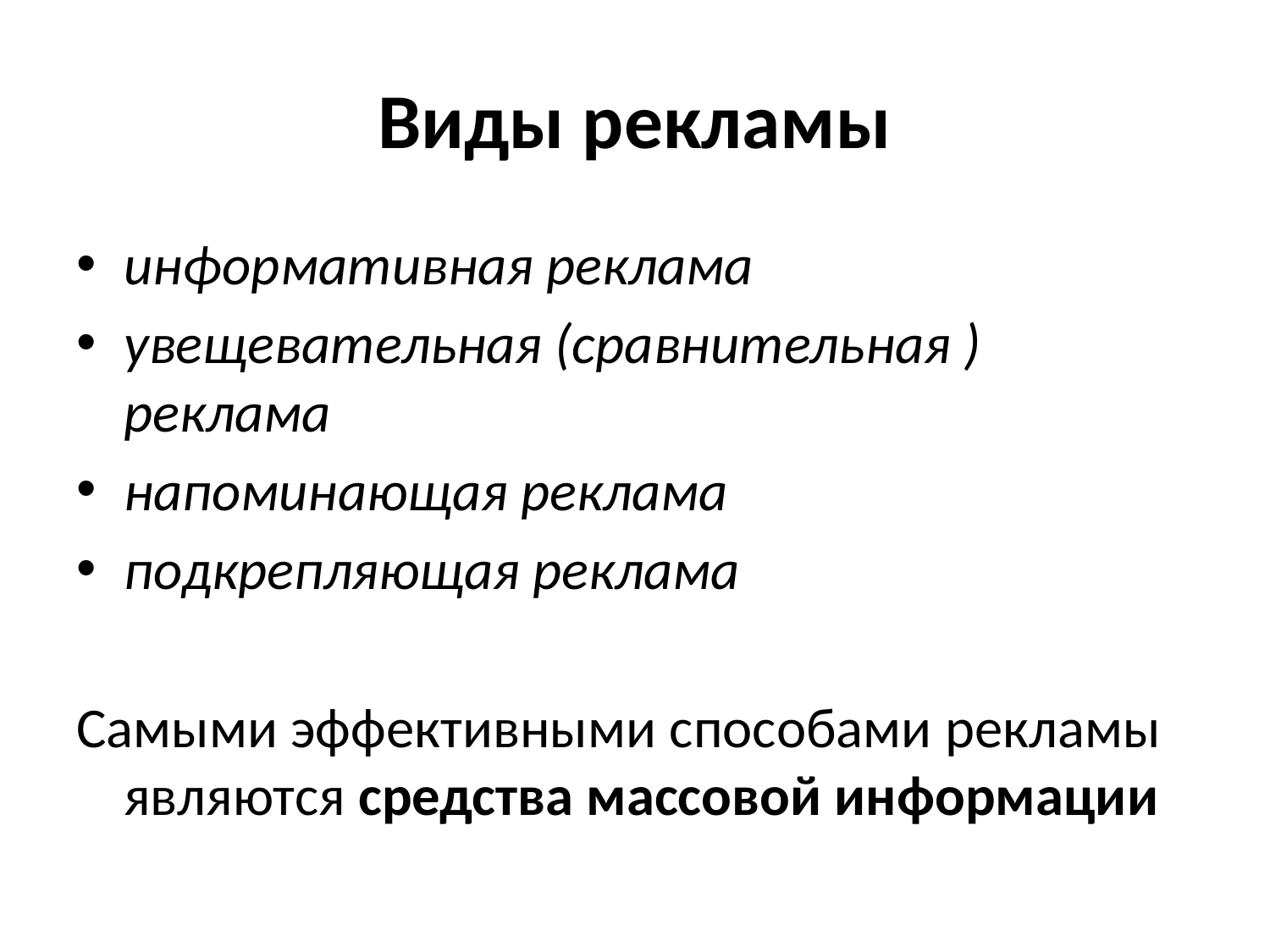

# Виды рекламы
информативная реклама
увещевательная (сравнительная ) реклама
напоминающая реклама
подкрепляющая реклама

Самыми эффективными способами рекламы являются средства массовой информации